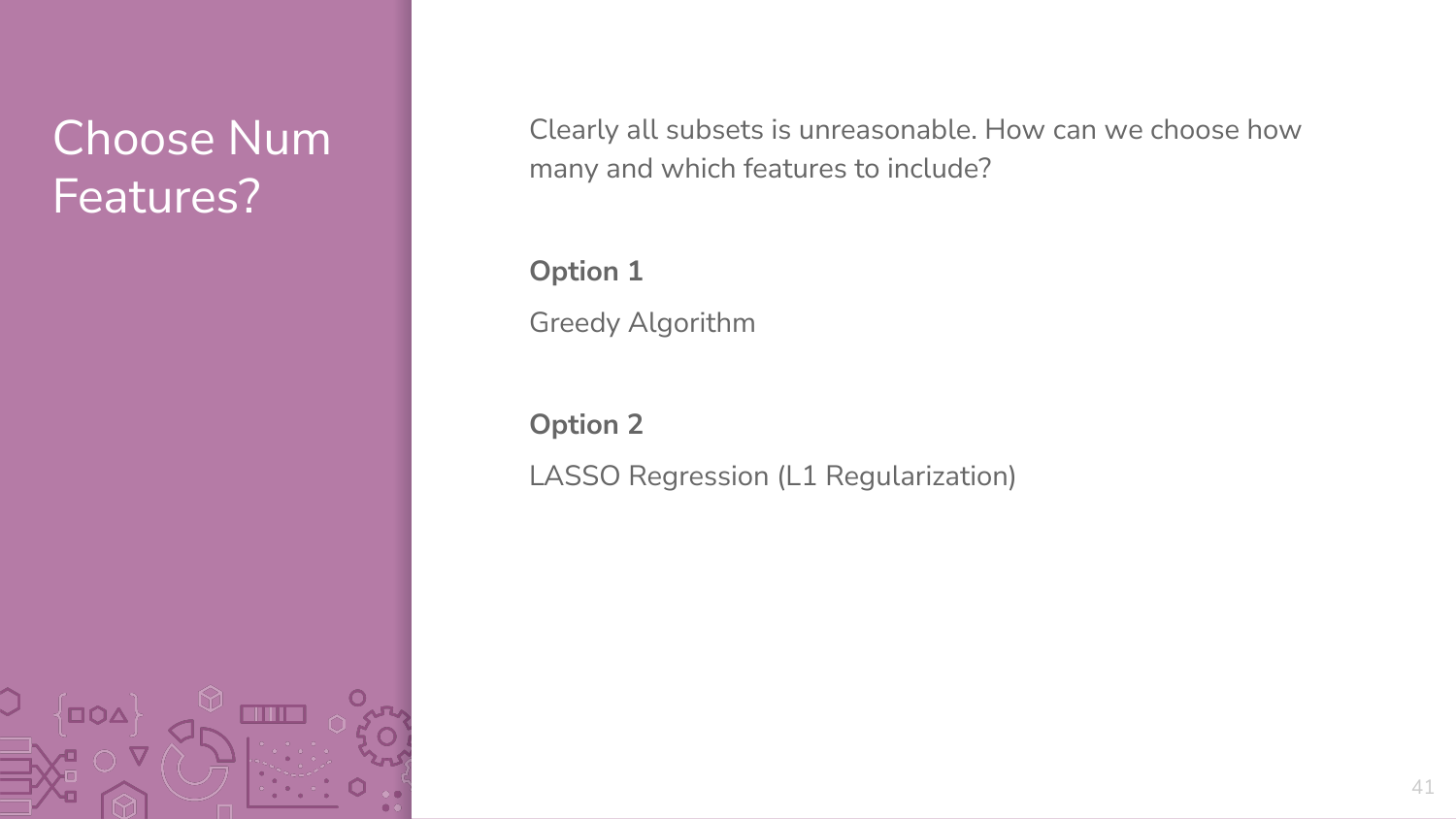

# Choose Num Features?
Clearly all subsets is unreasonable. How can we choose how many and which features to include?

Option 1
Greedy Algorithm

Option 2
LASSO Regression (L1 Regularization)
41